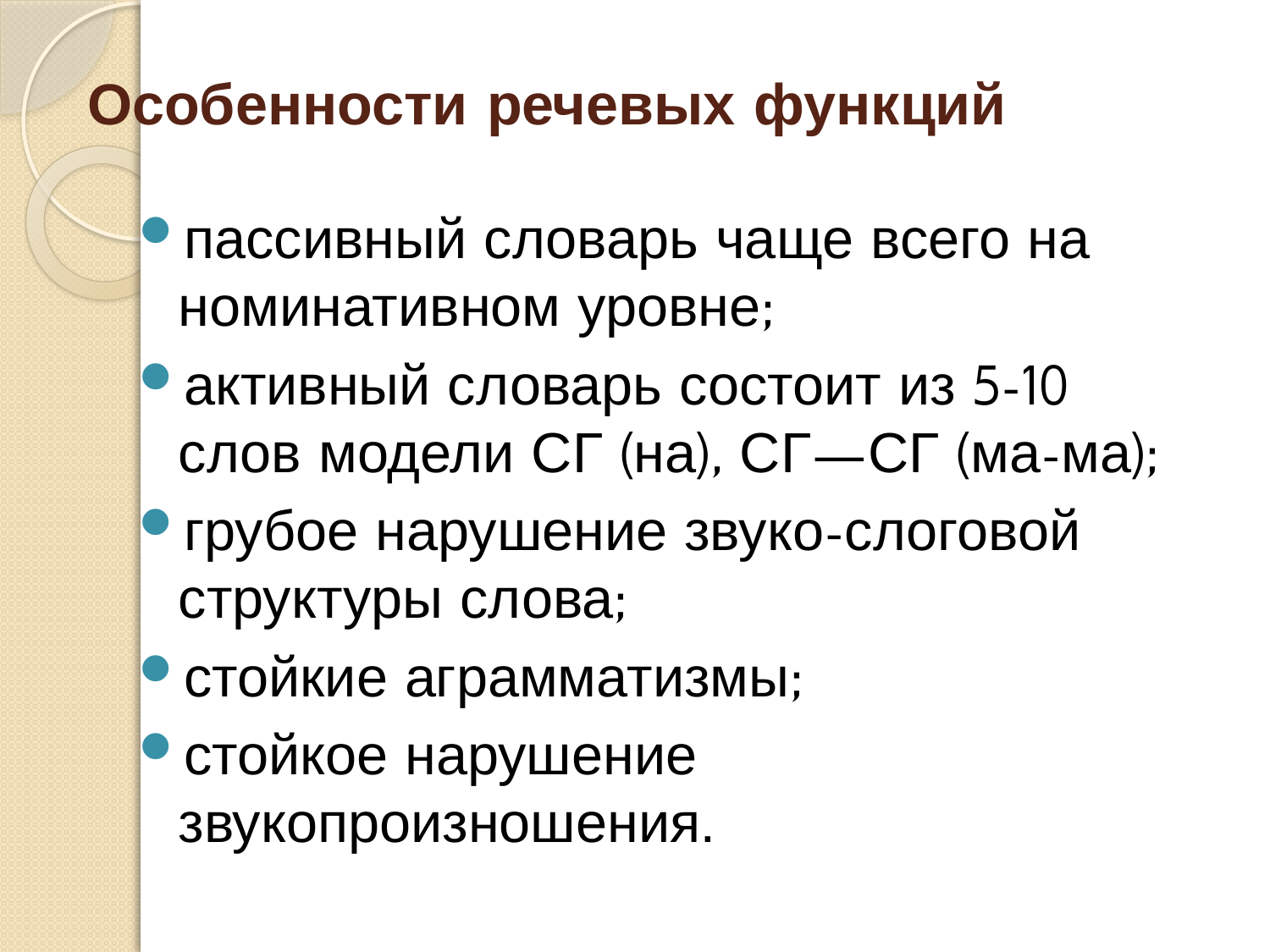

# Особенности речевых функций
пассивный словарь чаще всего на номинативном уровне;
активный словарь состоит из 5-10 слов модели СГ (на), СГ—СГ (ма-ма);
грубое нарушение звуко-слоговой структуры слова;
стойкие аграмматизмы;
стойкое нарушение звукопроизношения.